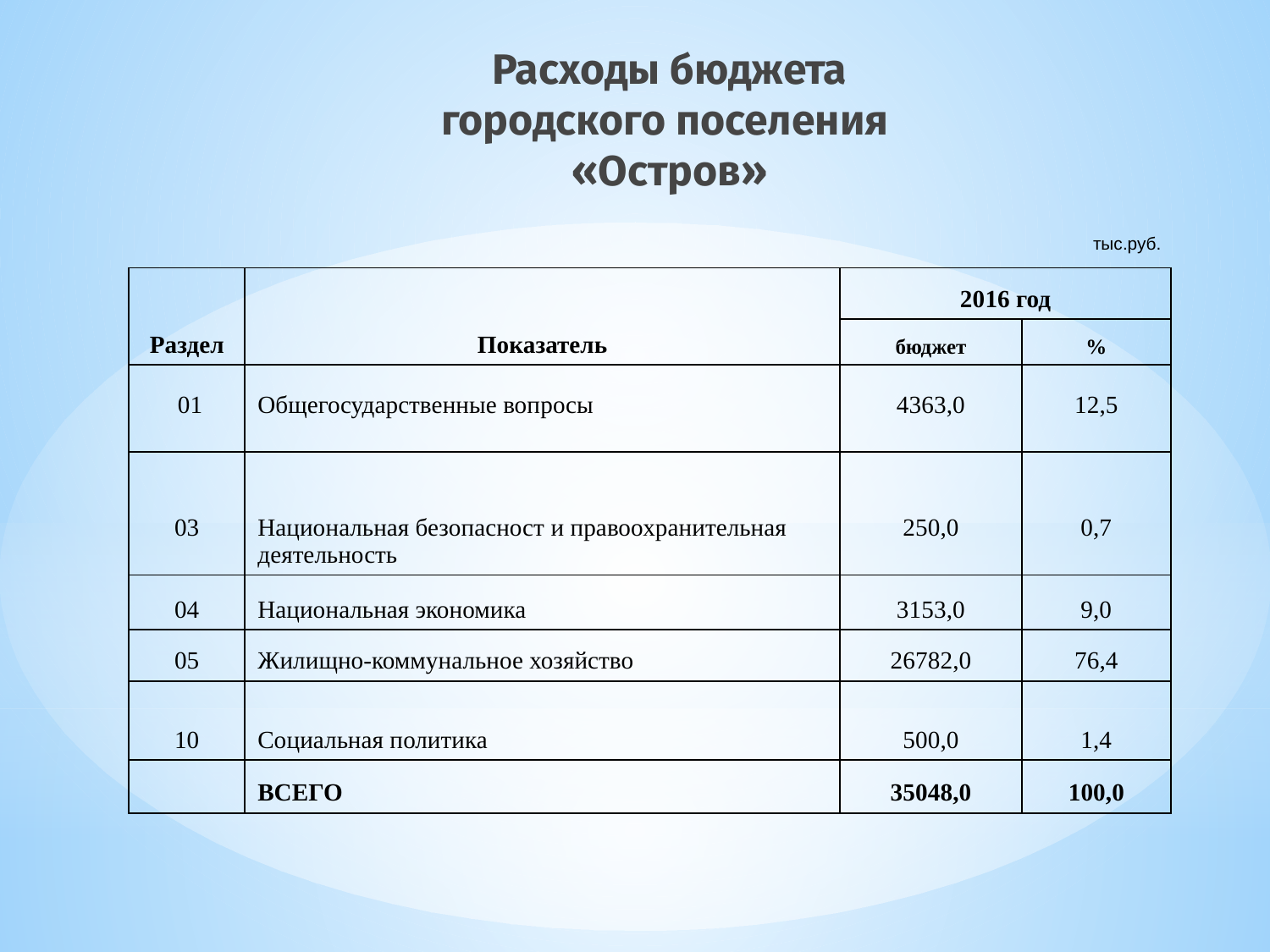

Расходы бюджета
городского поселения
 «Остров»
тыс.руб.
| Раздел | Показатель | 2016 год |  |
| --- | --- | --- | --- |
|  |  | бюджет | % |
| 01 | Общегосударственные вопросы | 4363,0 | 12,5 |
| 03 | Национальная безопасност и правоохранительная деятельность | 250,0 | 0,7 |
| 04 | Национальная экономика | 3153,0 | 9,0 |
| 05 | Жилищно-коммунальное хозяйство | 26782,0 | 76,4 |
| 10 | Социальная политика | 500,0 | 1,4 |
|  | ВСЕГО | 35048,0 | 100,0 |